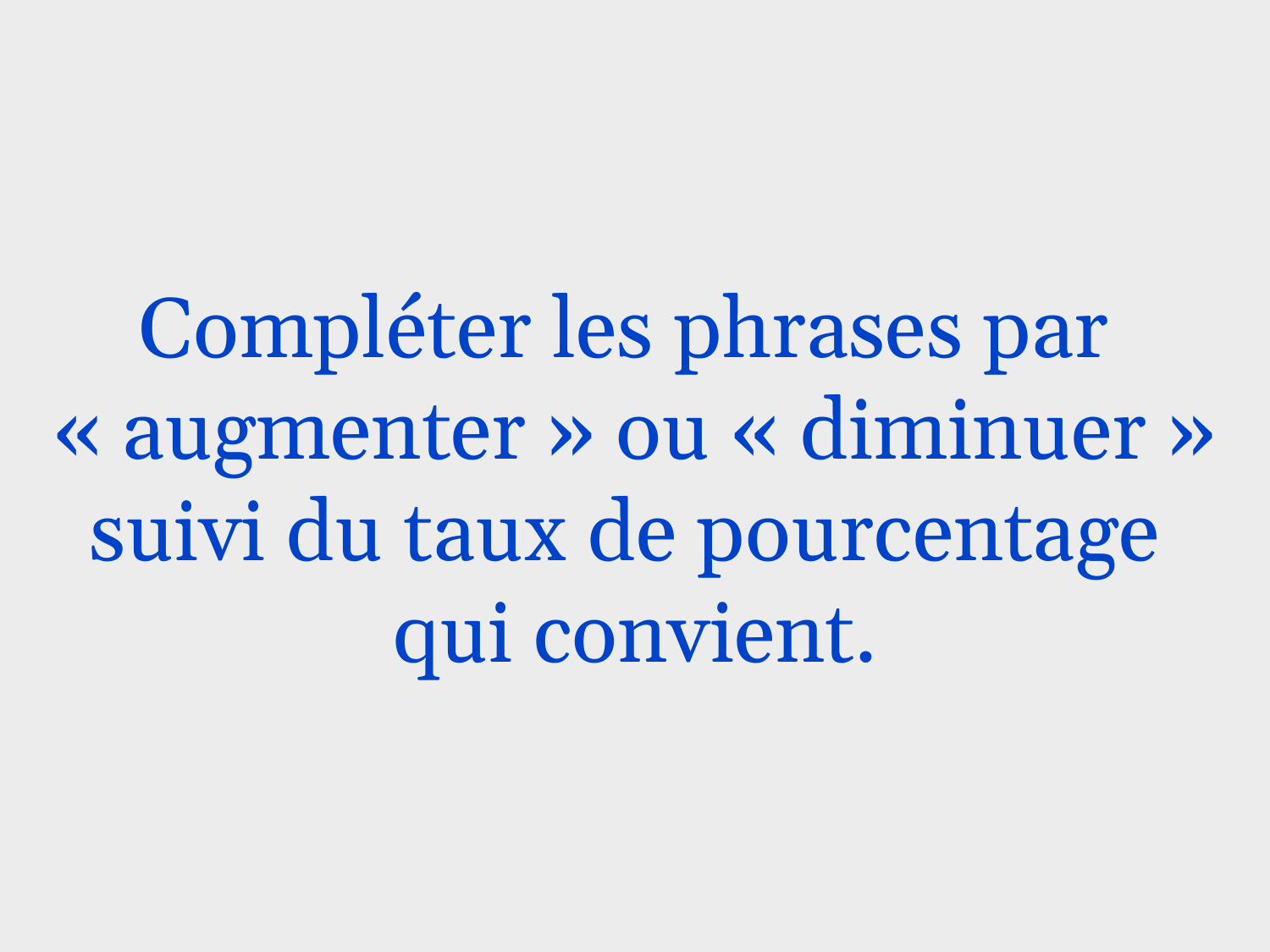

# Compléter les phrases par « augmenter » ou « diminuer » suivi du taux de pourcentage qui convient.